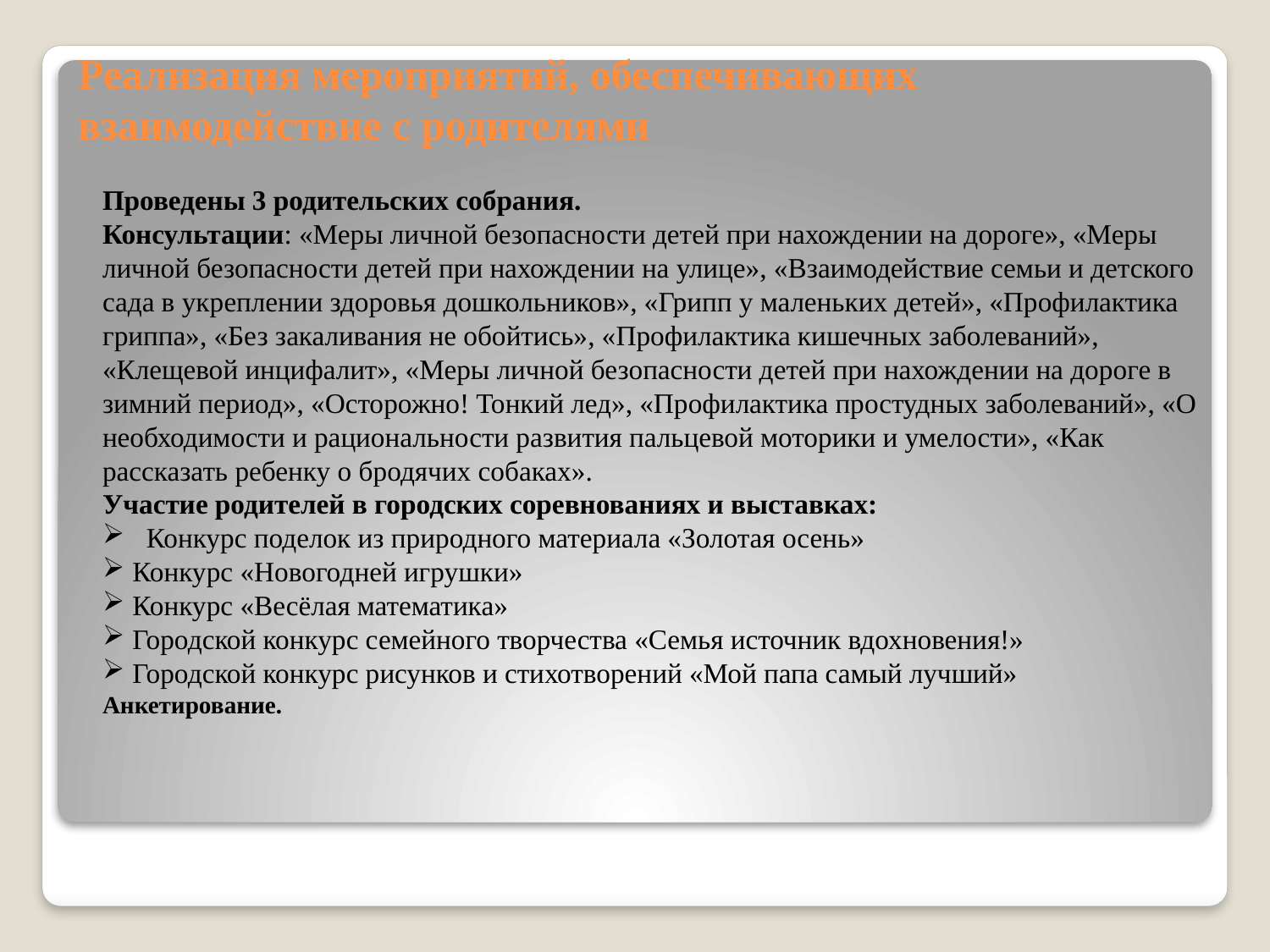

# Реализация мероприятий, обеспечивающих взаимодействие с родителями
Проведены 3 родительских собрания.
Консультации: «Меры личной безопасности детей при нахождении на дороге», «Меры личной безопасности детей при нахождении на улице», «Взаимодействие семьи и детского сада в укреплении здоровья дошкольников», «Грипп у маленьких детей», «Профилактика гриппа», «Без закаливания не обойтись», «Профилактика кишечных заболеваний», «Клещевой инцифалит», «Меры личной безопасности детей при нахождении на дороге в зимний период», «Осторожно! Тонкий лед», «Профилактика простудных заболеваний», «О необходимости и рациональности развития пальцевой моторики и умелости», «Как рассказать ребенку о бродячих собаках».
Участие родителей в городских соревнованиях и выставках:
  Конкурс поделок из природного материала «Золотая осень»
Конкурс «Новогодней игрушки»
Конкурс «Весёлая математика»
Городской конкурс семейного творчества «Семья источник вдохновения!»
Городской конкурс рисунков и стихотворений «Мой папа самый лучший»
Анкетирование.